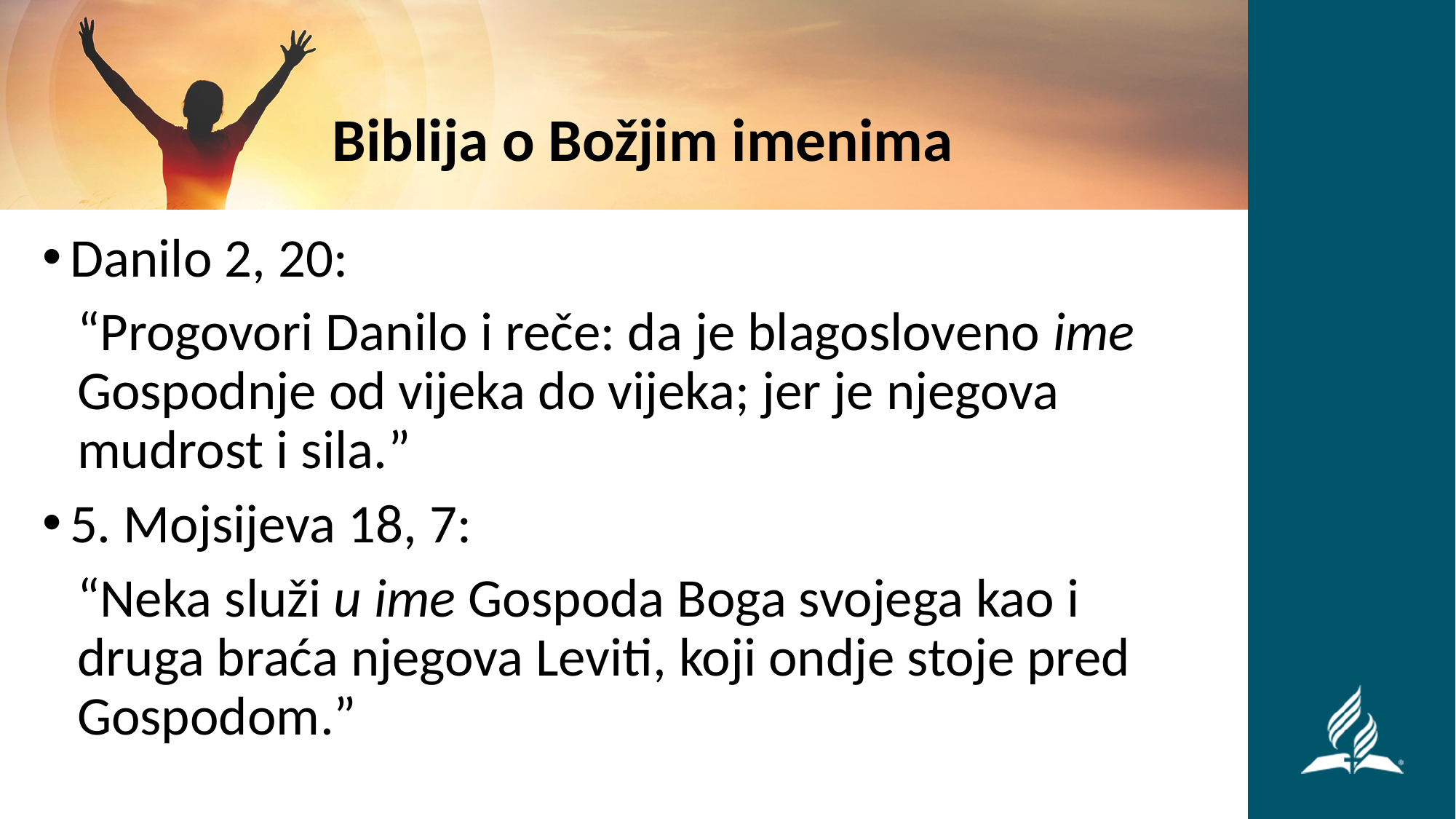

# Biblija o Božjim imenima
Danilo 2, 20:
“Progovori Danilo i reče: da je blagosloveno ime Gospodnje od vijeka do vijeka; jer je njegova mudrost i sila.”
5. Mojsijeva 18, 7:
“Neka služi u ime Gospoda Boga svojega kao i druga braća njegova Leviti, koji ondje stoje pred Gospodom.”